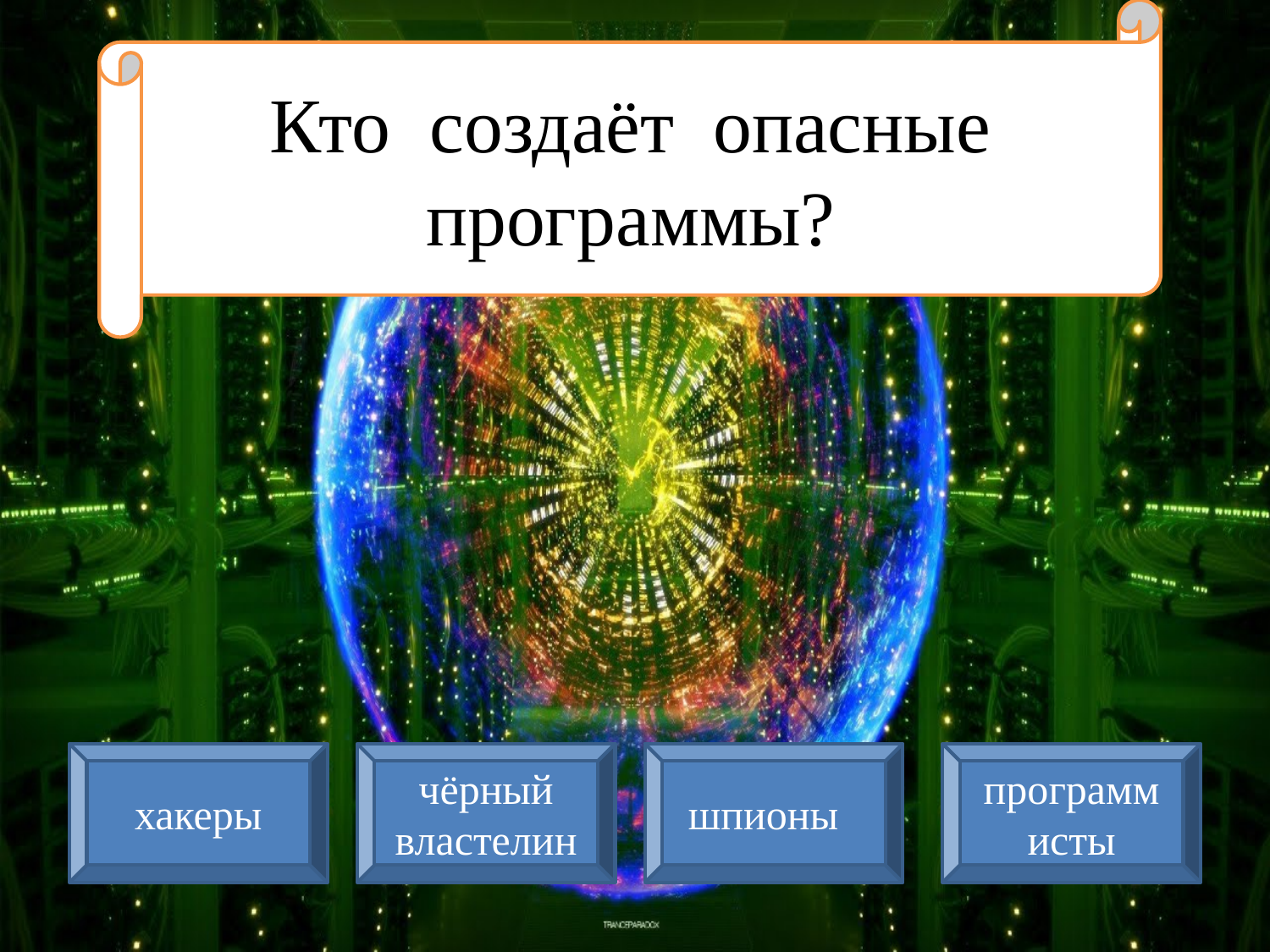

Кто  создаёт  опасные  программы?
хакеры
чёрный властелин
шпионы
программисты